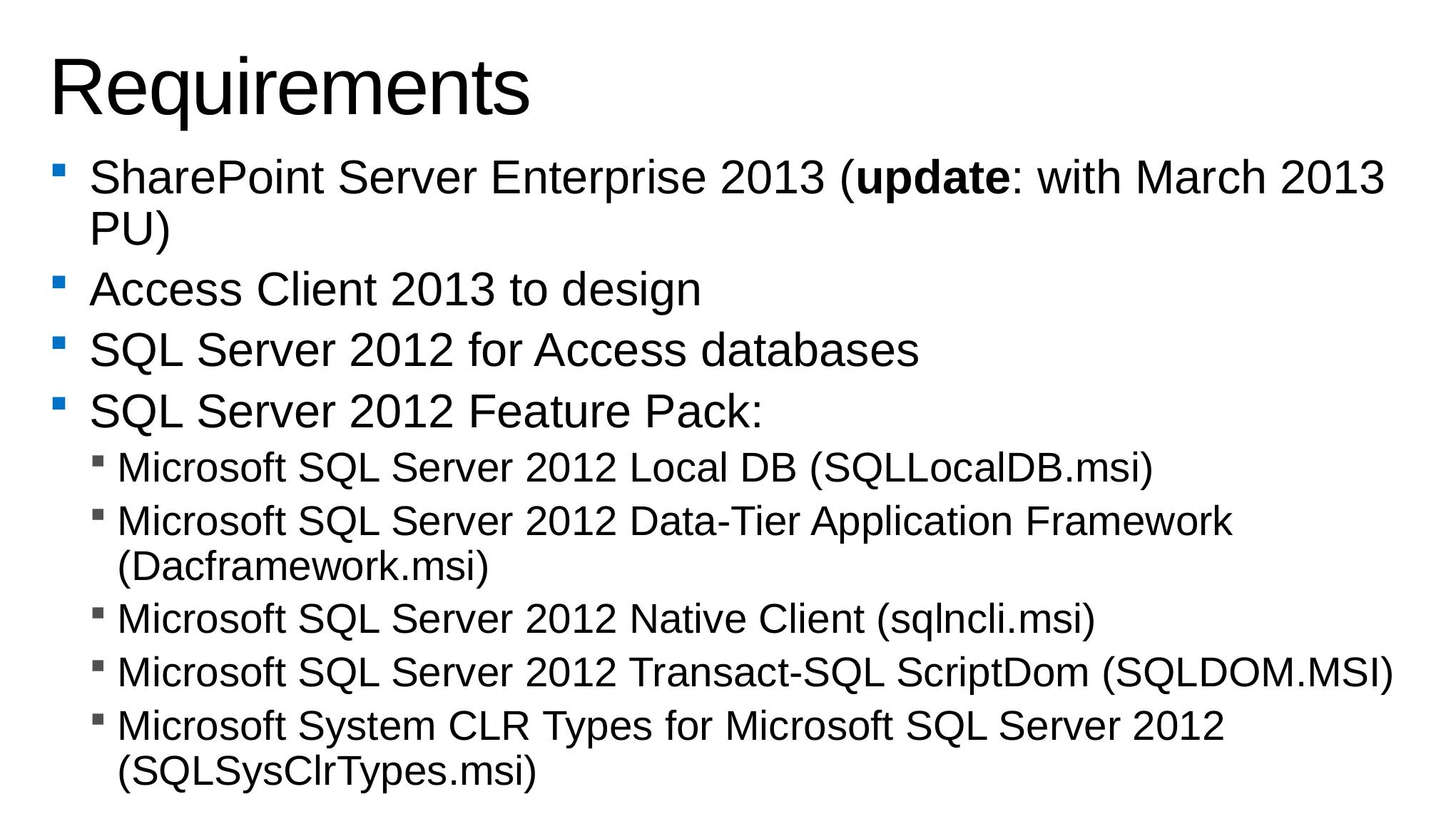

# Requirements
SharePoint Server Enterprise 2013 (update: with March 2013 PU)
Access Client 2013 to design
SQL Server 2012 for Access databases
SQL Server 2012 Feature Pack:
Microsoft SQL Server 2012 Local DB (SQLLocalDB.msi)
Microsoft SQL Server 2012 Data-Tier Application Framework (Dacframework.msi)
Microsoft SQL Server 2012 Native Client (sqlncli.msi)
Microsoft SQL Server 2012 Transact-SQL ScriptDom (SQLDOM.MSI)
Microsoft System CLR Types for Microsoft SQL Server 2012 (SQLSysClrTypes.msi)